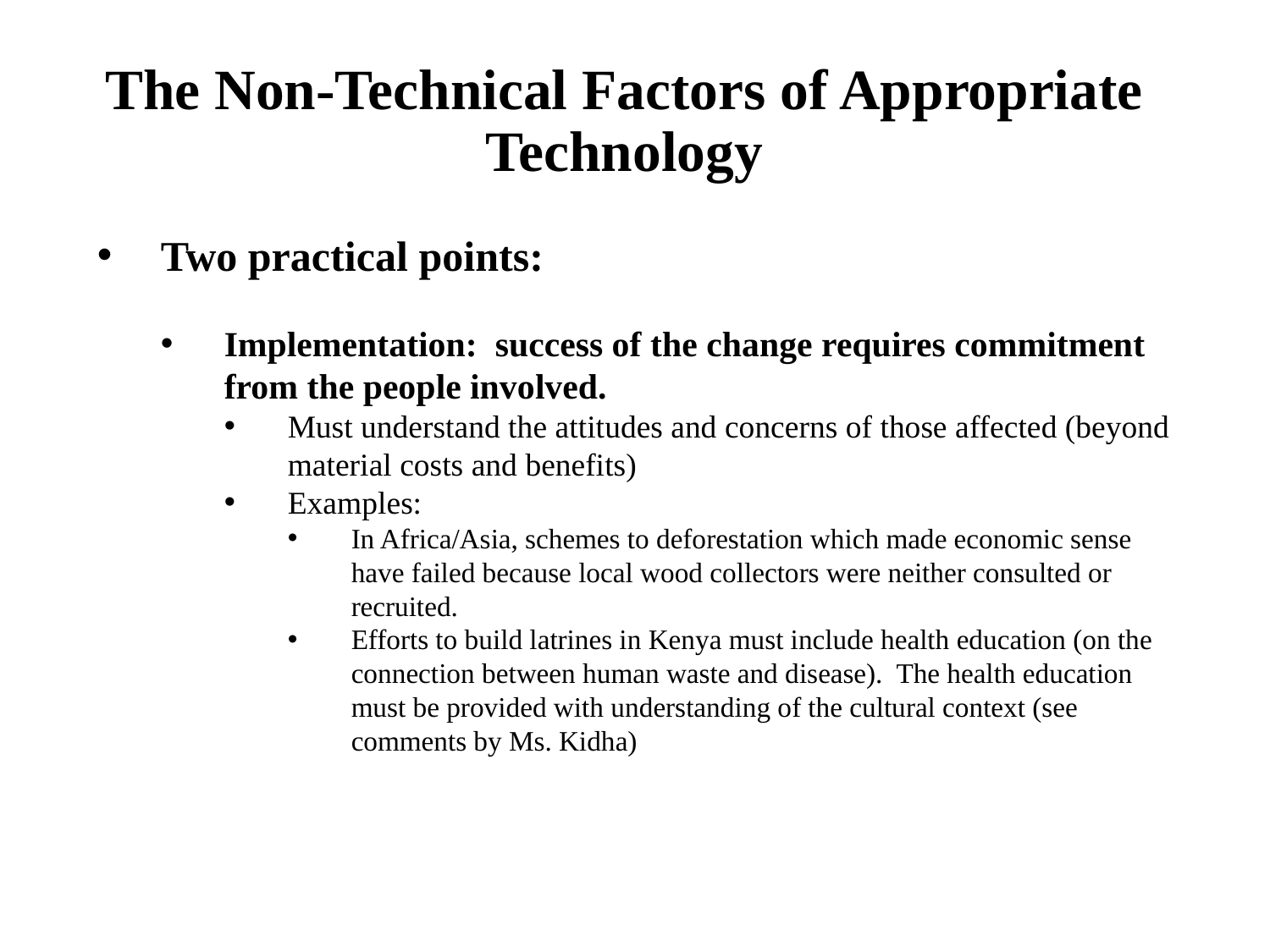

# The Non-Technical Factors of Appropriate Technology
Two practical points:

Implementation:  success of the change requires commitment from the people involved.
Must understand the attitudes and concerns of those affected (beyond material costs and benefits)
Examples:
In Africa/Asia, schemes to deforestation which made economic sense have failed because local wood collectors were neither consulted or recruited.
Efforts to build latrines in Kenya must include health education (on the connection between human waste and disease).  The health education must be provided with understanding of the cultural context (see comments by Ms. Kidha)